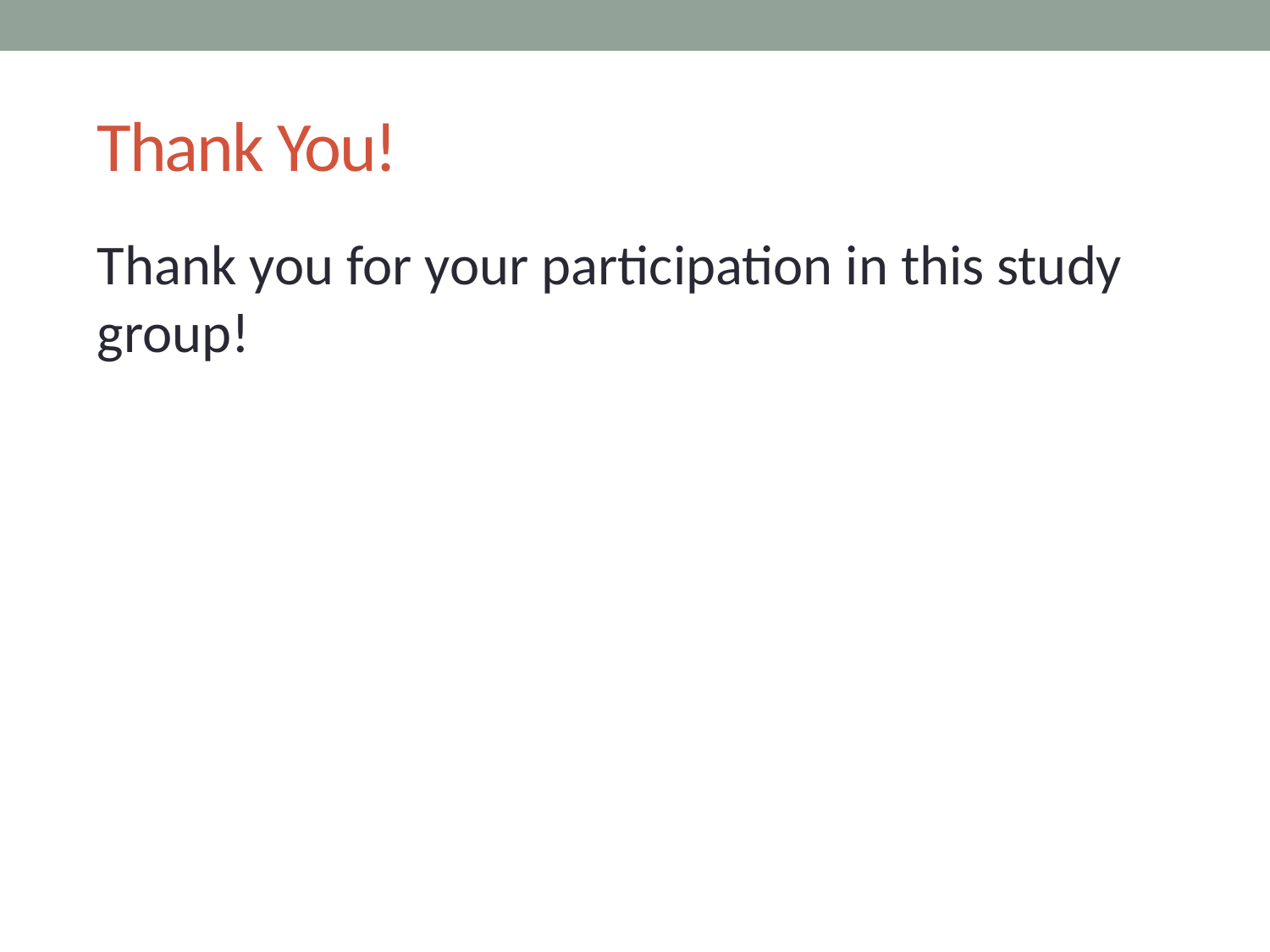

# Thank You!
Thank you for your participation in this study group!